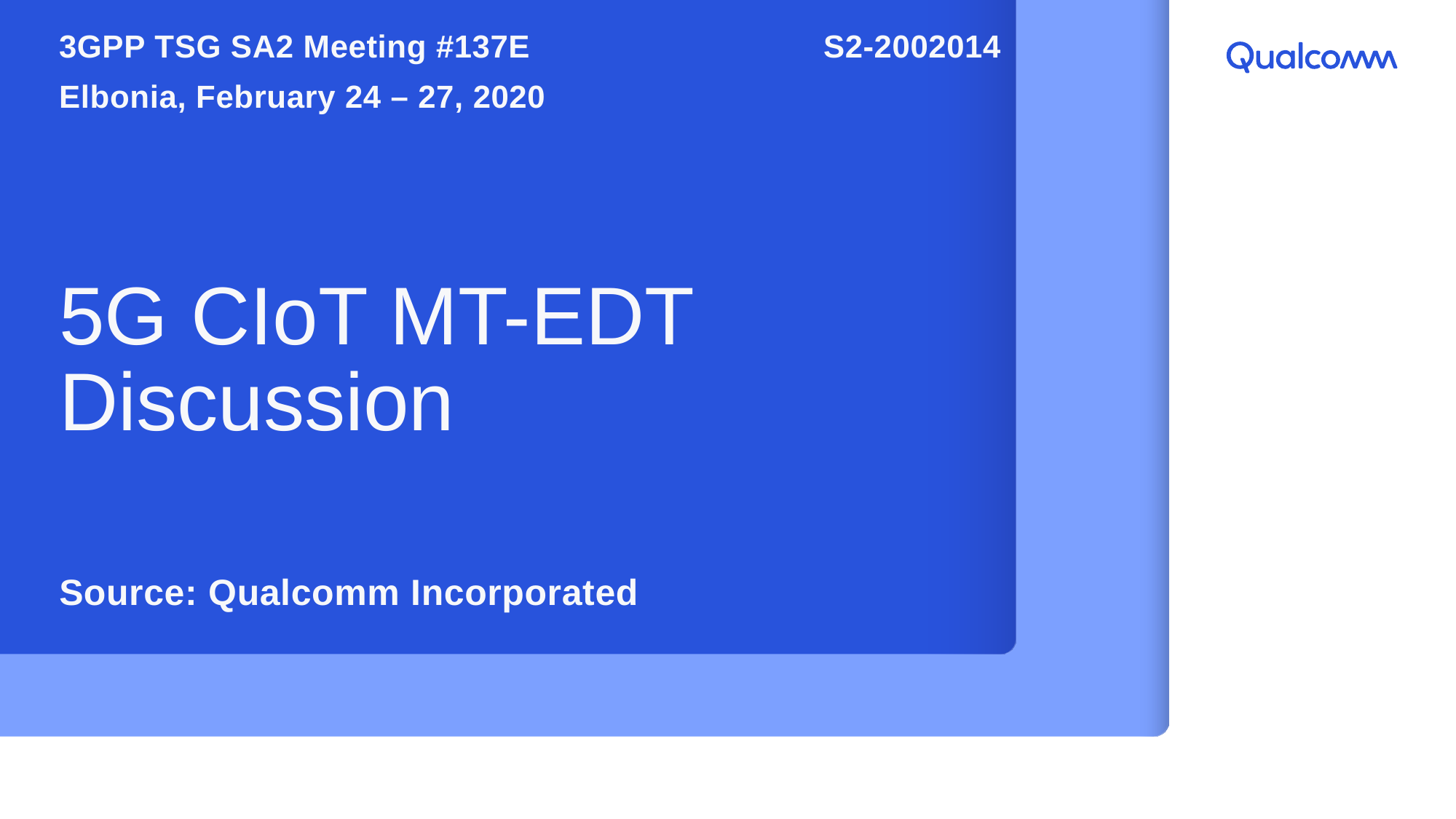

3GPP TSG SA2 Meeting #137E			S2-2002014
Elbonia, February 24 – 27, 2020
# 5G CIoT MT-EDT Discussion
Source: Qualcomm Incorporated